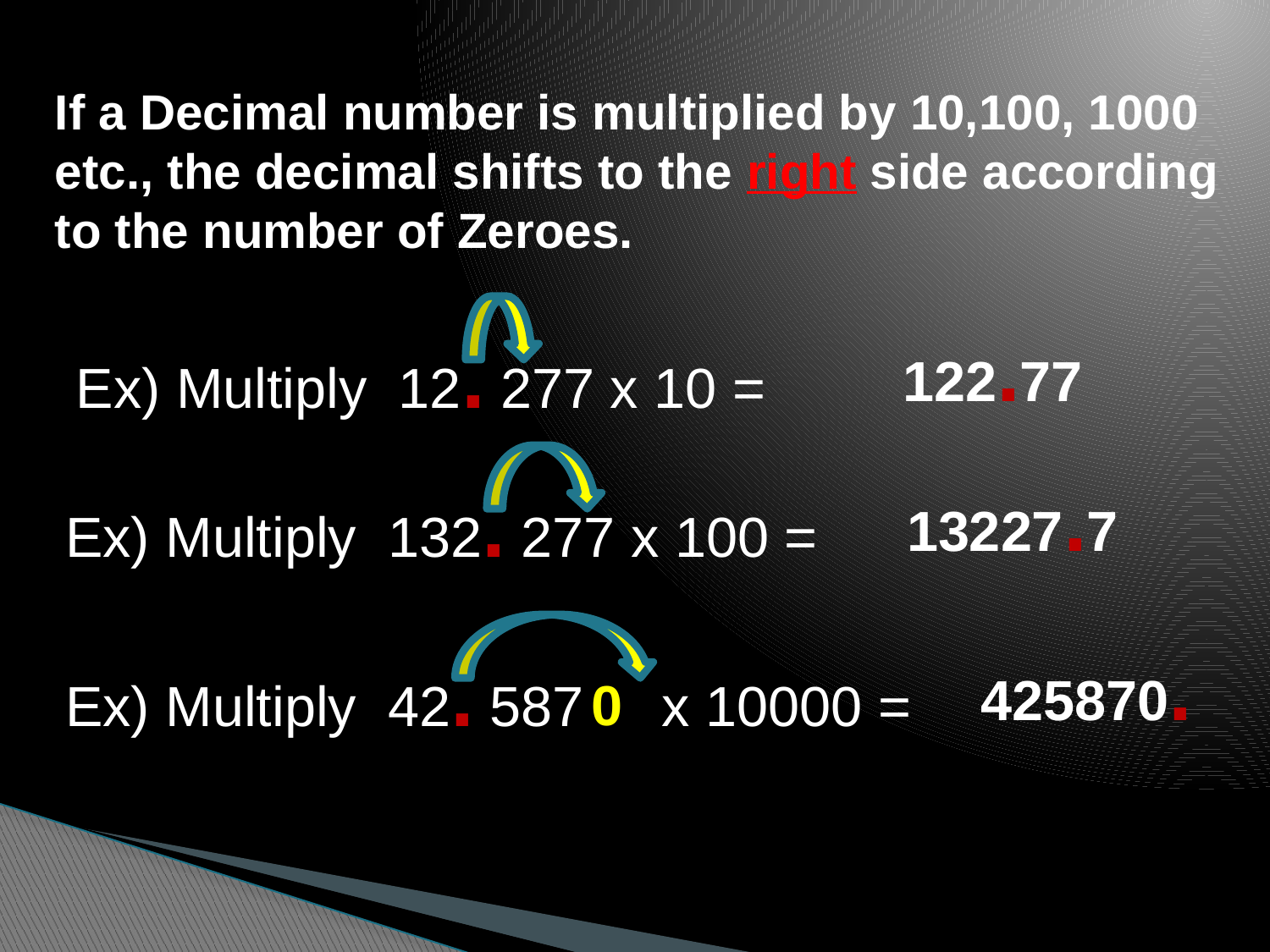

If a Decimal number is multiplied by 10,100, 1000 etc., the decimal shifts to the right side according to the number of Zeroes.

122.77
Ex) Multiply  12. 277 x 10 =

13227.7
Ex) Multiply  132. 277 x 100 =

425870.
Ex) Multiply  42. 587     x 10000 =
0